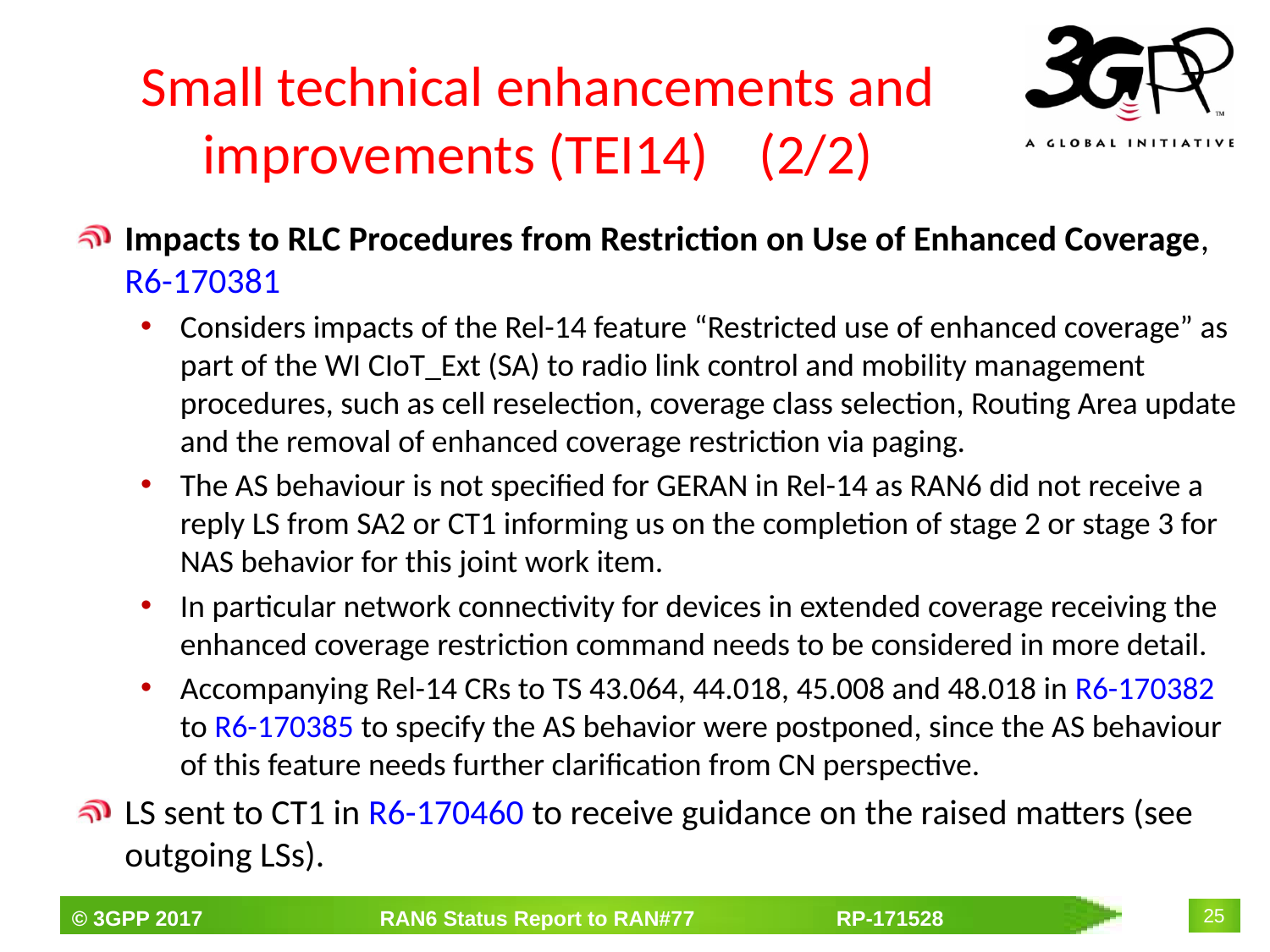

# Small technical enhancements and improvements (TEI14)    (2/2)
Impacts to RLC Procedures from Restriction on Use of Enhanced Coverage, R6-170381
Considers impacts of the Rel-14 feature “Restricted use of enhanced coverage” as part of the WI CIoT_Ext (SA) to radio link control and mobility management procedures, such as cell reselection, coverage class selection, Routing Area update and the removal of enhanced coverage restriction via paging.
The AS behaviour is not specified for GERAN in Rel-14 as RAN6 did not receive a reply LS from SA2 or CT1 informing us on the completion of stage 2 or stage 3 for NAS behavior for this joint work item.
In particular network connectivity for devices in extended coverage receiving the enhanced coverage restriction command needs to be considered in more detail.
Accompanying Rel-14 CRs to TS 43.064, 44.018, 45.008 and 48.018 in R6-170382 to R6-170385 to specify the AS behavior were postponed, since the AS behaviour of this feature needs further clarification from CN perspective.
LS sent to CT1 in R6-170460 to receive guidance on the raised matters (see outgoing LSs).